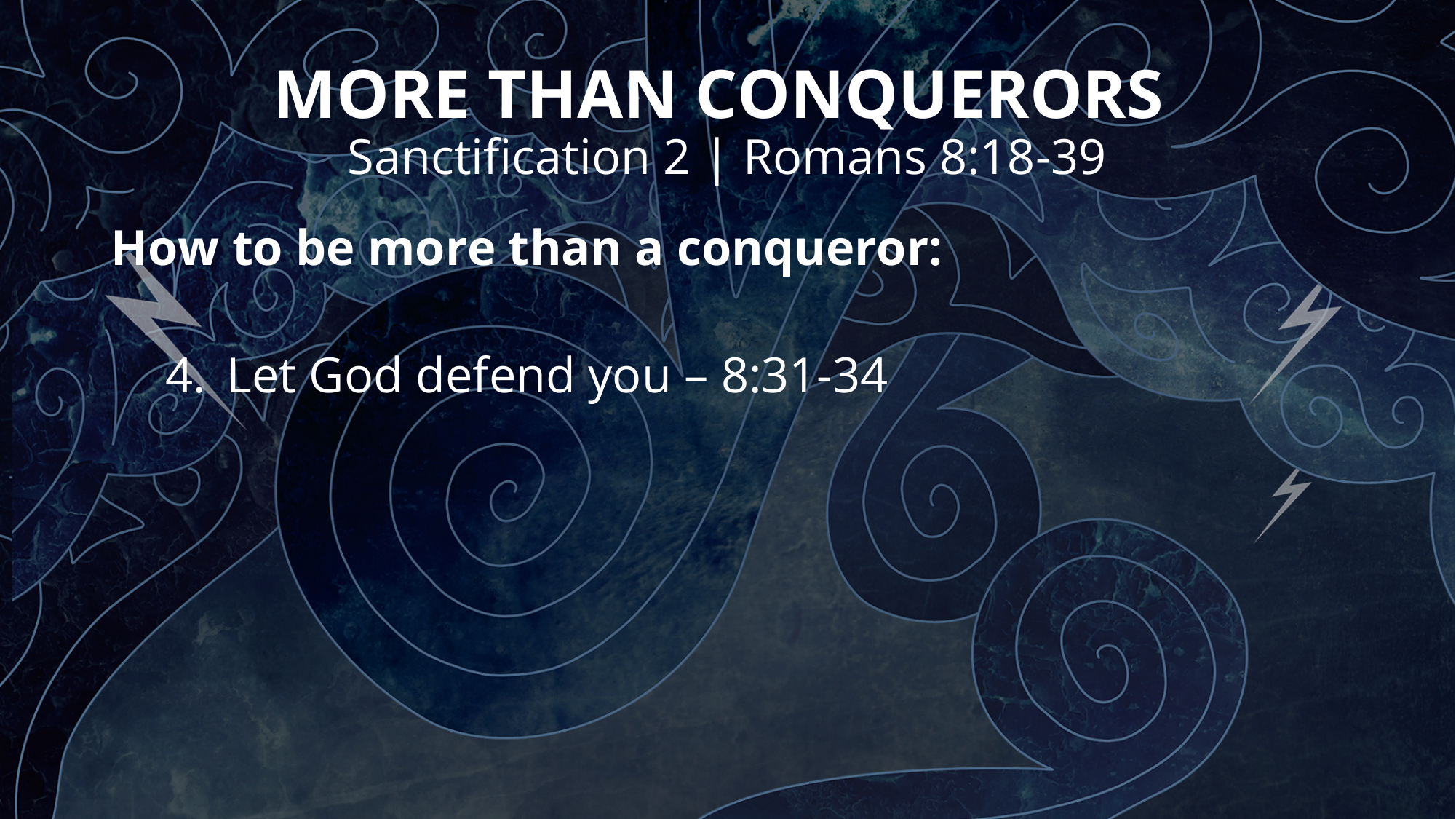

# MORE THAN CONQUERORS Sanctification 2 | Romans 8:18-39
How to be more than a conqueror:

Let God defend you – 8:31-34